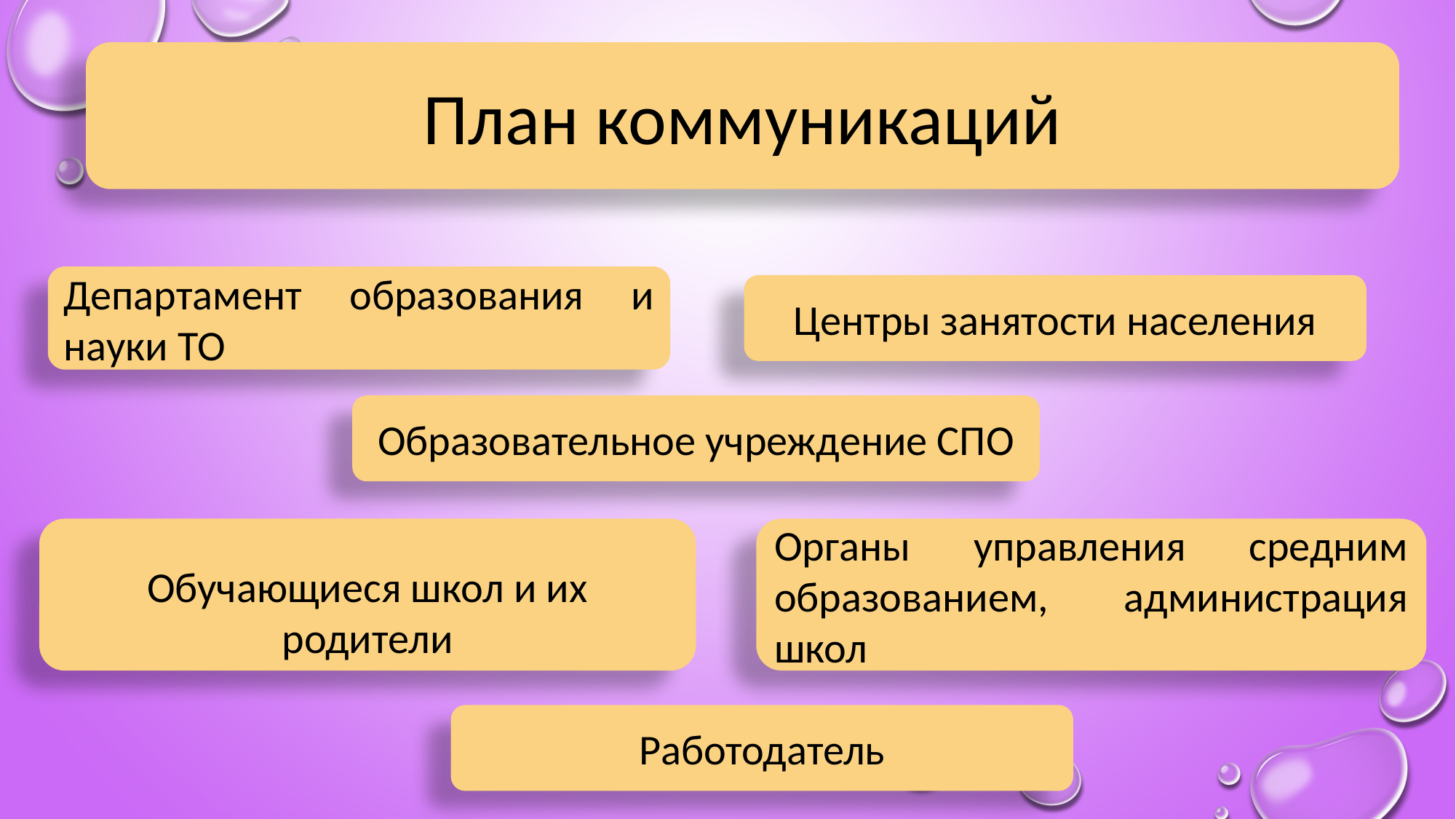

План коммуникаций
Департамент образования и науки ТО
Центры занятости населения
Образовательное учреждение СПО

Обучающиеся школ и их родители
Органы управления средним образованием, администрация школ
Работодатель